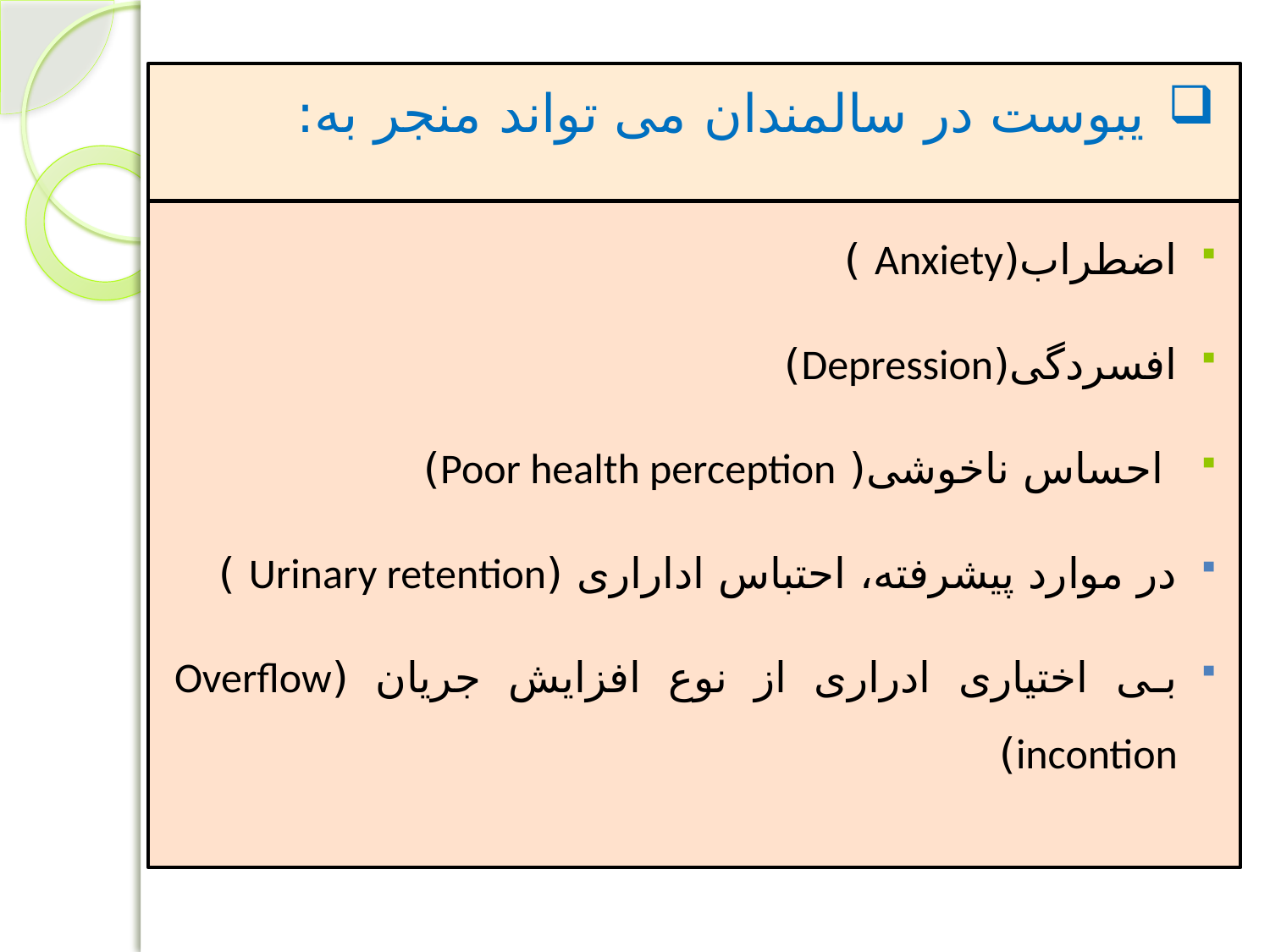

# یبوست در سالمندان می تواند منجر به:
اضطراب(Anxiety )
افسردگی(Depression)
 احساس ناخوشی( Poor health perception)
در موارد پیشرفته، احتباس اداراری (Urinary retention )
بی اختیاری ادراری از نوع افزایش جریان (Overflow incontion)